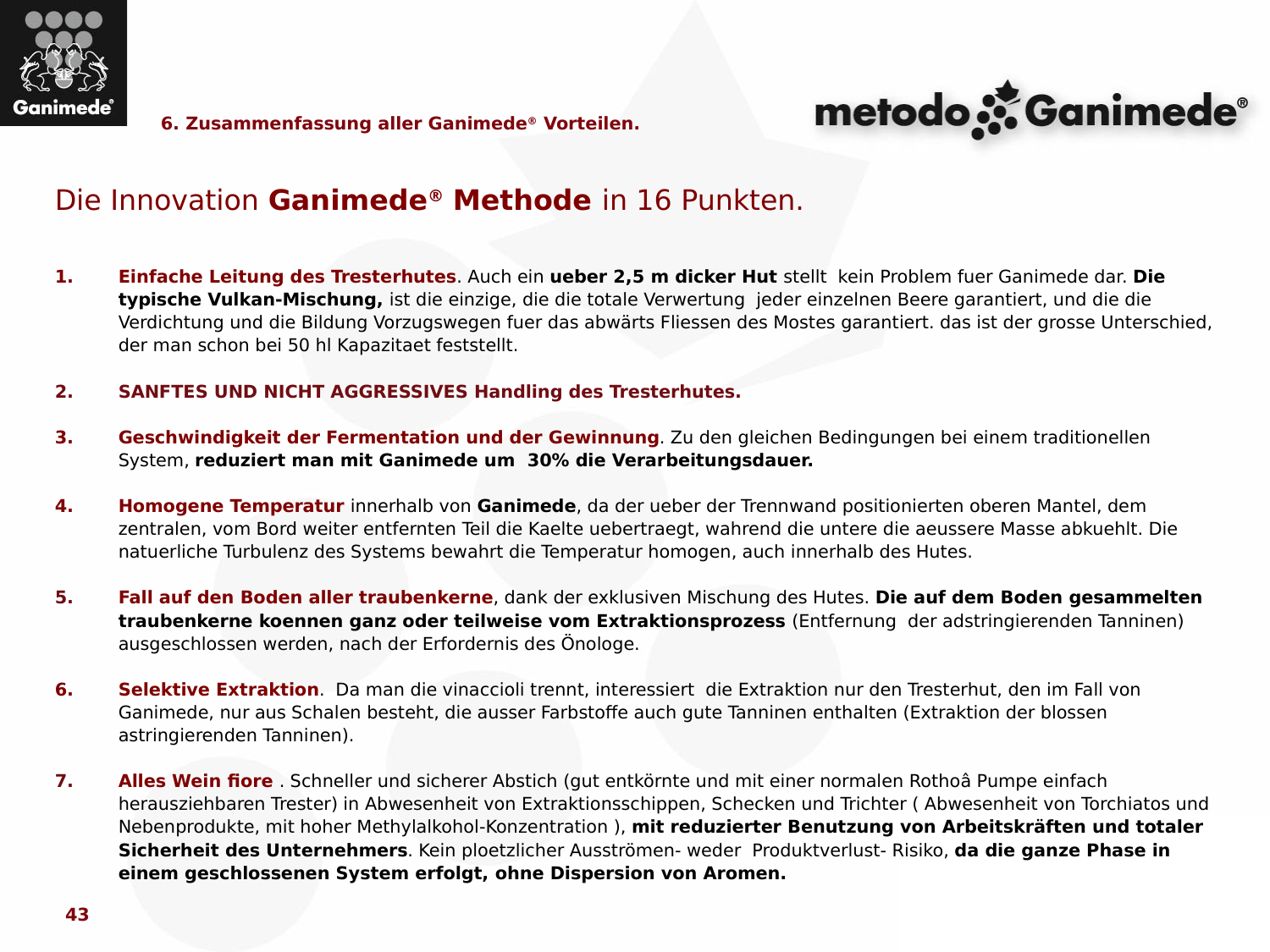

6. Zusammenfassung aller Ganimede® Vorteilen.
Die Innovation Ganimede® Methode in 16 Punkten.
Einfache Leitung des Tresterhutes. Auch ein ueber 2,5 m dicker Hut stellt  kein Problem fuer Ganimede dar. Die typische Vulkan-Mischung, ist die einzige, die die totale Verwertung  jeder einzelnen Beere garantiert, und die die Verdichtung und die Bildung Vorzugswegen fuer das abwärts Fliessen des Mostes garantiert. das ist der grosse Unterschied, der man schon bei 50 hl Kapazitaet feststellt.

SANFTES UND NICHT AGGRESSIVES Handling des Tresterhutes.

Geschwindigkeit der Fermentation und der Gewinnung. Zu den gleichen Bedingungen bei einem traditionellen System, reduziert man mit Ganimede um  30% die Verarbeitungsdauer.

Homogene Temperatur innerhalb von Ganimede, da der ueber der Trennwand positionierten oberen Mantel, dem zentralen, vom Bord weiter entfernten Teil die Kaelte uebertraegt, wahrend die untere die aeussere Masse abkuehlt. Die natuerliche Turbulenz des Systems bewahrt die Temperatur homogen, auch innerhalb des Hutes.

5.	Fall auf den Boden aller traubenkerne, dank der exklusiven Mischung des Hutes. Die auf dem Boden gesammelten traubenkerne koennen ganz oder teilweise vom Extraktionsprozess (Entfernung  der adstringierenden Tanninen) ausgeschlossen werden, nach der Erfordernis des Önologe.

Selektive Extraktion.  Da man die vinaccioli trennt, interessiert  die Extraktion nur den Tresterhut, den im Fall von Ganimede, nur aus Schalen besteht, die ausser Farbstoffe auch gute Tanninen enthalten (Extraktion der blossen astringierenden Tanninen).

7.	Alles Wein fiore . Schneller und sicherer Abstich (gut entkörnte und mit einer normalen Rothoâ Pumpe einfach herausziehbaren Trester) in Abwesenheit von Extraktionsschippen, Schecken und Trichter ( Abwesenheit von Torchiatos und Nebenprodukte, mit hoher Methylalkohol-Konzentration ), mit reduzierter Benutzung von Arbeitskräften und totaler Sicherheit des Unternehmers. Kein ploetzlicher Ausströmen- weder  Produktverlust- Risiko, da die ganze Phase in einem geschlossenen System erfolgt, ohne Dispersion von Aromen.

43